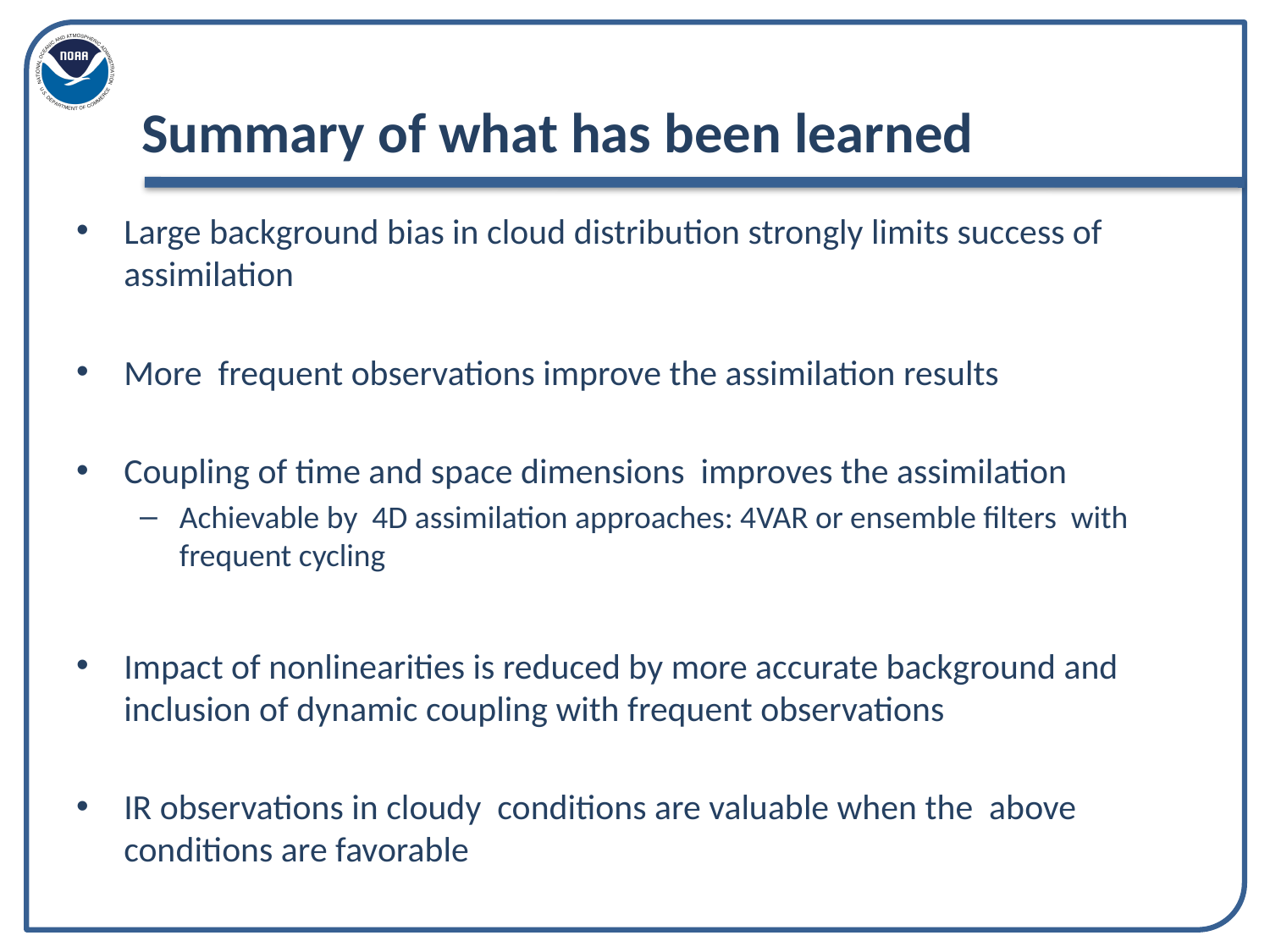

# Summary of what has been learned
Large background bias in cloud distribution strongly limits success of assimilation

More  frequent observations improve the assimilation results

Coupling of time and space dimensions  improves the assimilation
Achievable by  4D assimilation approaches: 4VAR or ensemble filters  with frequent cycling

Impact of nonlinearities is reduced by more accurate background and inclusion of dynamic coupling with frequent observations

IR observations in cloudy  conditions are valuable when the  above conditions are favorable